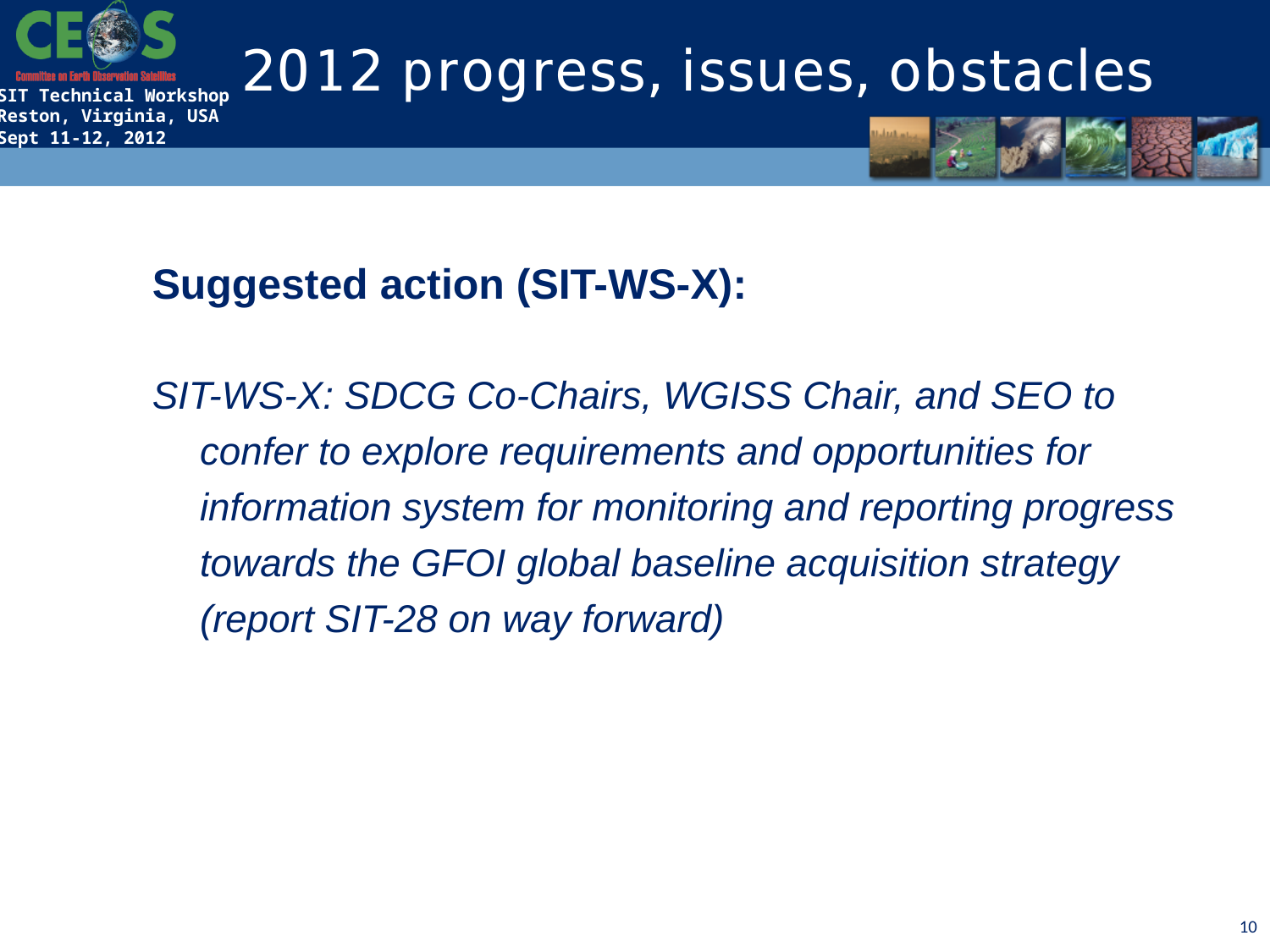

2012 progress, issues, obstacles

Suggested action (SIT-WS-X):

SIT-WS-X: SDCG Co-Chairs, WGISS Chair, and SEO to confer to explore requirements and opportunities for information system for monitoring and reporting progress towards the GFOI global baseline acquisition strategy (report SIT-28 on way forward)

10